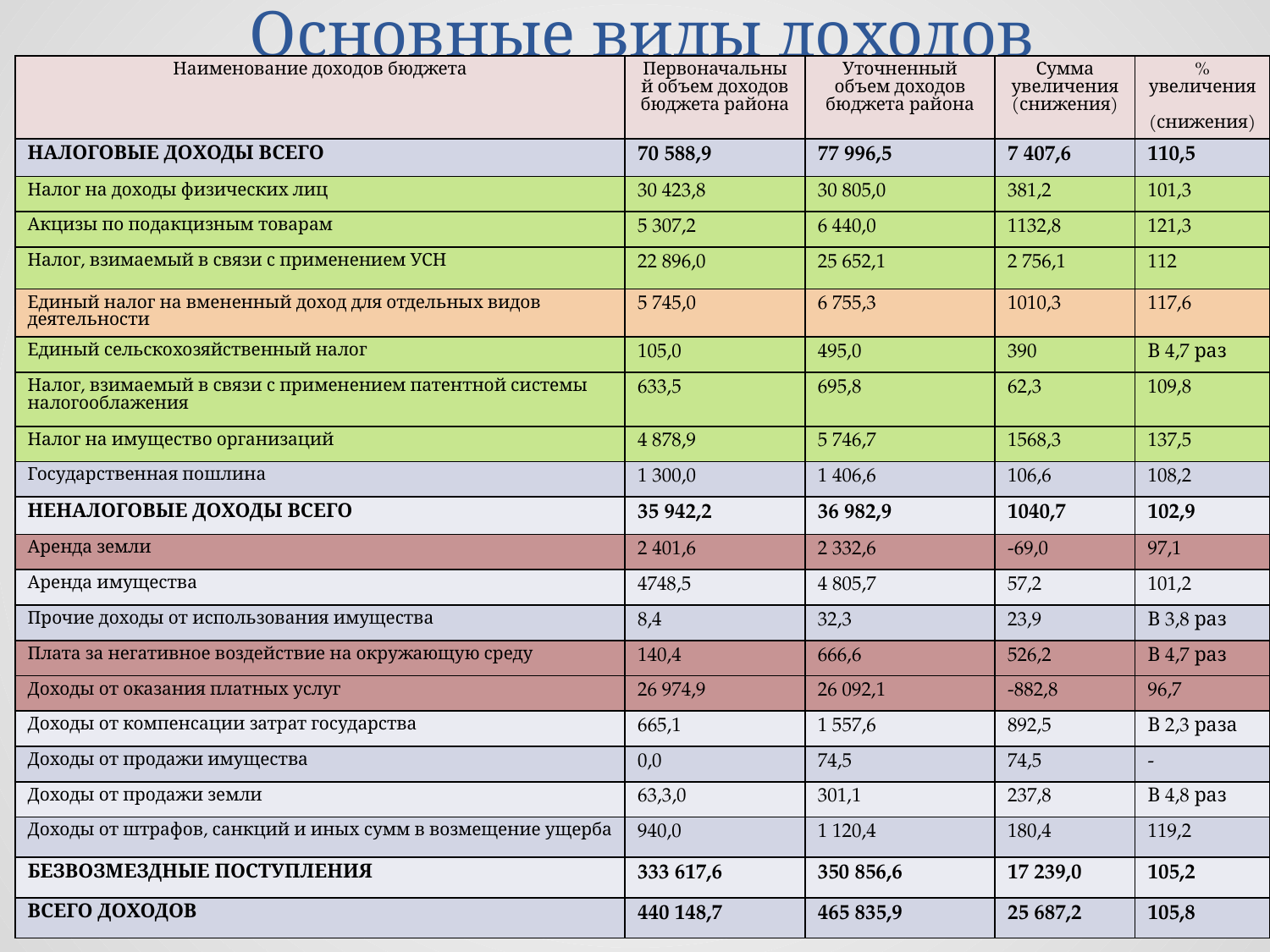

# Основные виды доходов
| Наименование доходов бюджета | Первоначальный объем доходов бюджета района | Уточненный объем доходов бюджета района | Сумма увеличения (снижения) | % увеличения (снижения) |
| --- | --- | --- | --- | --- |
| НАЛОГОВЫЕ ДОХОДЫ ВСЕГО | 70 588,9 | 77 996,5 | 7 407,6 | 110,5 |
| Налог на доходы физических лиц | 30 423,8 | 30 805,0 | 381,2 | 101,3 |
| Акцизы по подакцизным товарам | 5 307,2 | 6 440,0 | 1132,8 | 121,3 |
| Налог, взимаемый в связи с применением УСН | 22 896,0 | 25 652,1 | 2 756,1 | 112 |
| Единый налог на вмененный доход для отдельных видов деятельности | 5 745,0 | 6 755,3 | 1010,3 | 117,6 |
| Единый сельскохозяйственный налог | 105,0 | 495,0 | 390 | В 4,7 раз |
| Налог, взимаемый в связи с применением патентной системы налогооблажения | 633,5 | 695,8 | 62,3 | 109,8 |
| Налог на имущество организаций | 4 878,9 | 5 746,7 | 1568,3 | 137,5 |
| Государственная пошлина | 1 300,0 | 1 406,6 | 106,6 | 108,2 |
| НЕНАЛОГОВЫЕ ДОХОДЫ ВСЕГО | 35 942,2 | 36 982,9 | 1040,7 | 102,9 |
| Аренда земли | 2 401,6 | 2 332,6 | -69,0 | 97,1 |
| Аренда имущества | 4748,5 | 4 805,7 | 57,2 | 101,2 |
| Прочие доходы от использования имущества | 8,4 | 32,3 | 23,9 | В 3,8 раз |
| Плата за негативное воздействие на окружающую среду | 140,4 | 666,6 | 526,2 | В 4,7 раз |
| Доходы от оказания платных услуг | 26 974,9 | 26 092,1 | -882,8 | 96,7 |
| Доходы от компенсации затрат государства | 665,1 | 1 557,6 | 892,5 | В 2,3 раза |
| Доходы от продажи имущества | 0,0 | 74,5 | 74,5 | - |
| Доходы от продажи земли | 63,3,0 | 301,1 | 237,8 | В 4,8 раз |
| Доходы от штрафов, санкций и иных сумм в возмещение ущерба | 940,0 | 1 120,4 | 180,4 | 119,2 |
| БЕЗВОЗМЕЗДНЫЕ ПОСТУПЛЕНИЯ | 333 617,6 | 350 856,6 | 17 239,0 | 105,2 |
| ВСЕГО ДОХОДОВ | 440 148,7 | 465 835,9 | 25 687,2 | 105,8 |